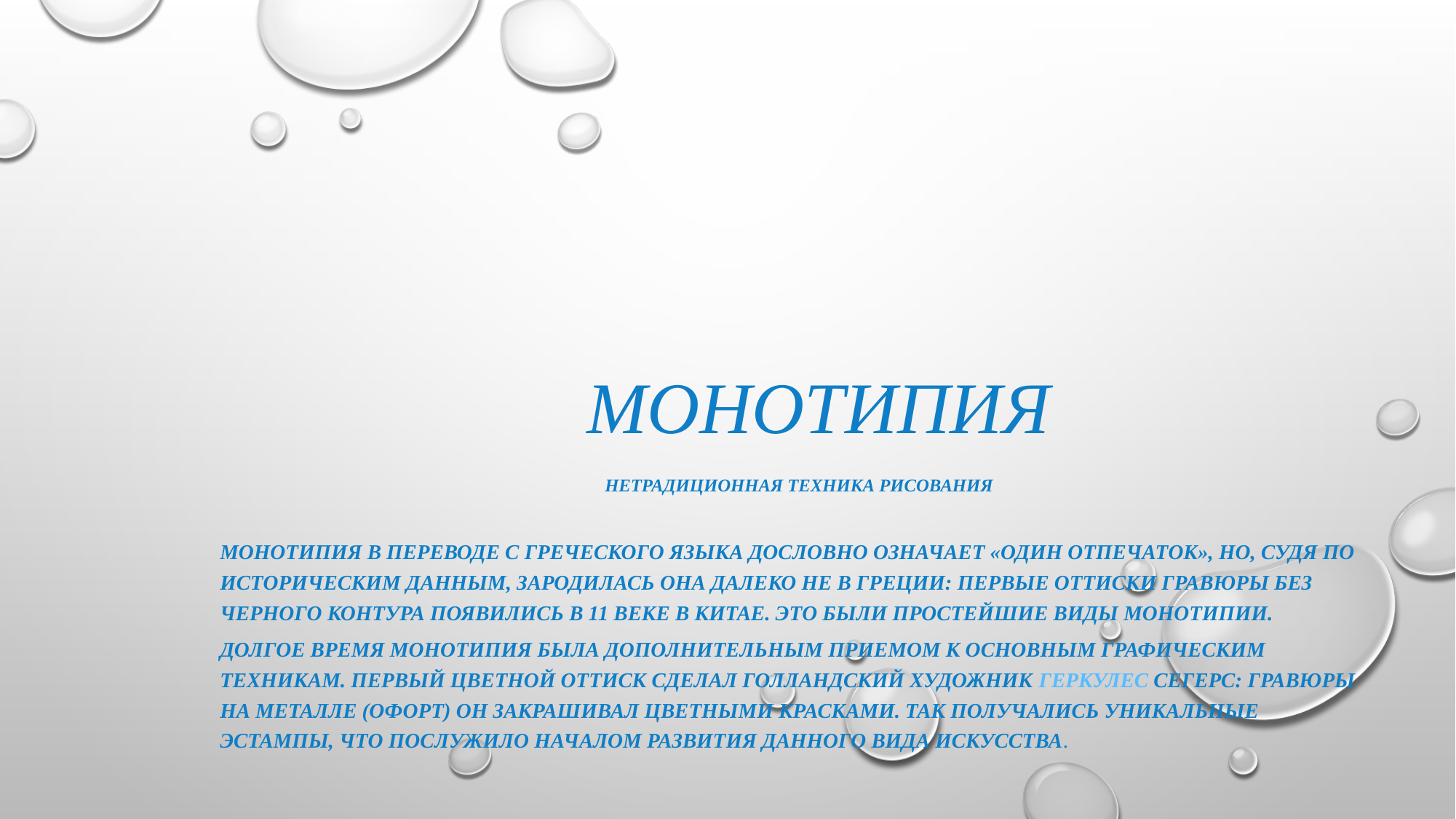

# монотипия
Нетрадиционная техника рисования

Монотипия в переводе с греческого языка дословно означает «один отпечаток», но, судя по историческим данным, зародилась она далеко не в Греции: первые оттиски гравюры без черного контура появились в 11 веке в Китае. Это были простейшие виды монотипии.
Долгое время монотипия была дополнительным приемом к основным графическим техникам. Первый цветной оттиск сделал голландский художник Геркулес Сегерс: гравюры на металле (офорт) он закрашивал цветными красками. Так получались уникальные эстампы, что послужило началом развития данного вида искусства.